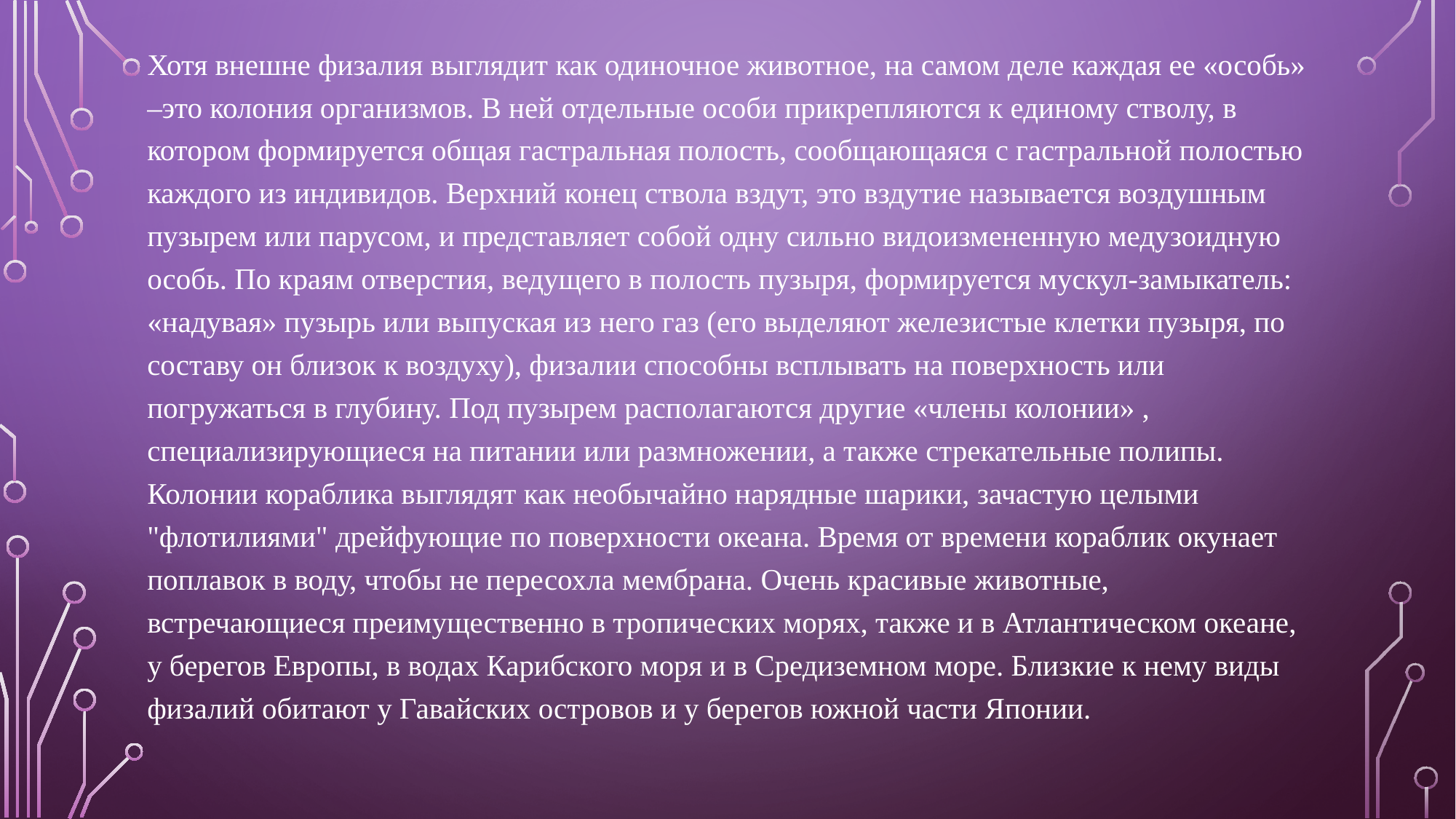

Хотя внешне физалия выглядит как одиночное животное, на самом деле каждая ее «особь» –это колония организмов. В ней отдельные особи прикрепляются к единому стволу, в котором формируется общая гастральная полость, сообщающаяся с гастральной полостью каждого из индивидов. Верхний конец ствола вздут, это вздутие называется воздушным пузырем или парусом, и представляет собой одну сильно видоизмененную медузоидную особь. По краям отверстия, ведущего в полость пузыря, формируется мускул-замыкатель: «надувая» пузырь или выпуская из него газ (его выделяют железистые клетки пузыря, по составу он близок к воздуху), физалии способны всплывать на поверхность или погружаться в глубину. Под пузырем располагаются другие «члены колонии» , специализирующиеся на питании или размножении, а также стрекательные полипы. Колонии кораблика выглядят как необычайно нарядные шарики, зачастую целыми "флотилиями" дрейфующие по поверхности океана. Время от времени кораблик окунает поплавок в воду, чтобы не пересохла мембрана. Очень красивые животные, встречающиеся преимущественно в тропических морях, также и в Атлантическом океане, у берегов Европы, в водах Карибского моря и в Средиземном море. Близкие к нему виды физалий обитают у Гавайских островов и у берегов южной части Японии.
#